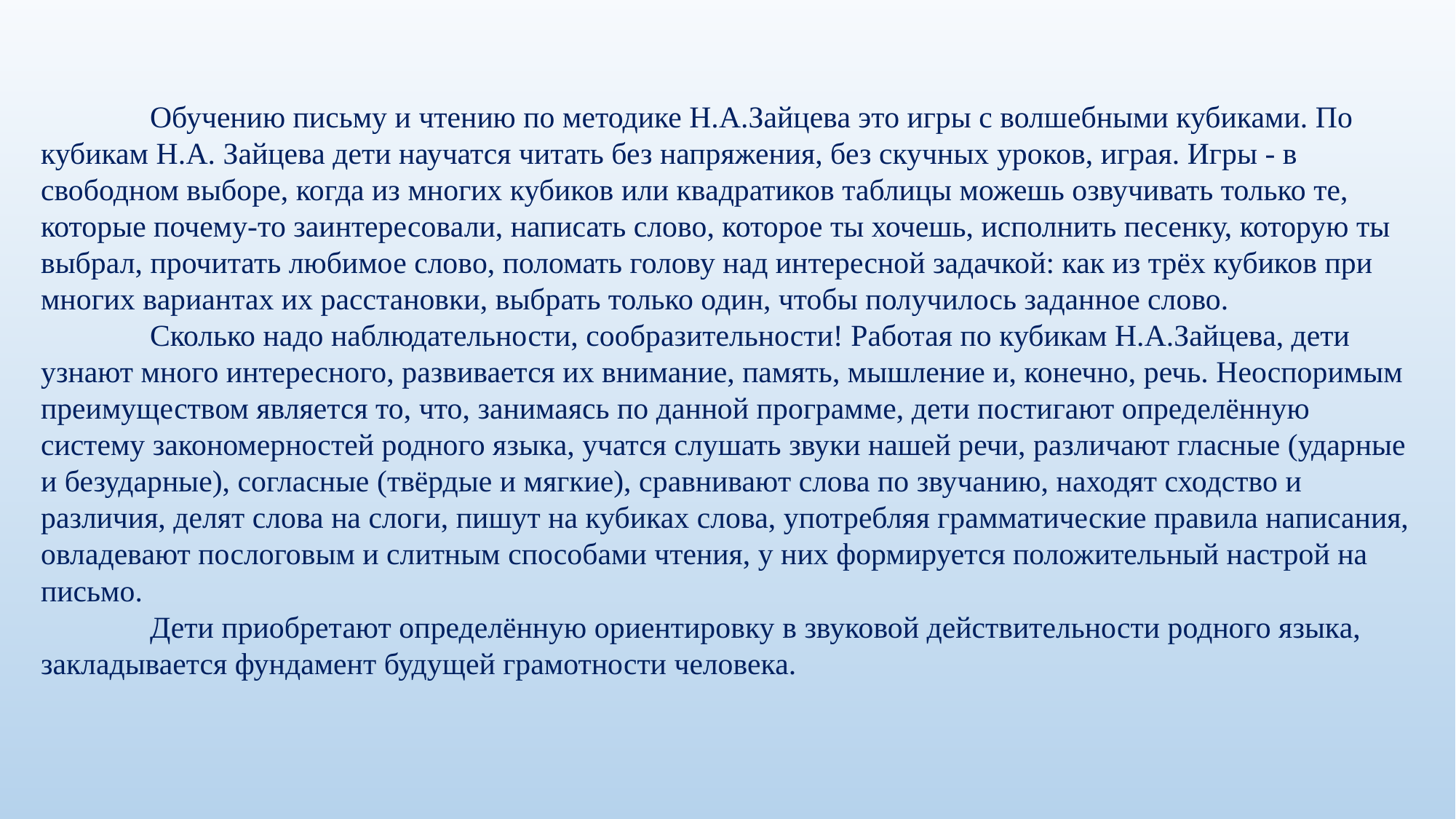

Обучению письму и чтению по методике Н.А.Зайцева это игры с волшебными кубиками. По кубикам Н.А. Зайцева дети научатся читать без напряжения, без скучных уроков, играя. Игры - в свободном выборе, когда из многих кубиков или квадратиков таблицы можешь озвучивать только те, которые почему-то заинтересовали, написать слово, которое ты хочешь, исполнить песенку, которую ты выбрал, прочитать любимое слово, поломать голову над интересной задачкой: как из трёх кубиков при многих вариантах их расстановки, выбрать только один, чтобы получилось заданное слово.
 	Сколько надо наблюдательности, сообразительности! Работая по кубикам Н.А.Зайцева, дети узнают много интересного, развивается их внимание, память, мышление и, конечно, речь. Неоспоримым преимуществом является то, что, занимаясь по данной программе, дети постигают определённую систему закономерностей родного языка, учатся слушать звуки нашей речи, различают гласные (ударные и безударные), согласные (твёрдые и мягкие), сравнивают слова по звучанию, находят сходство и различия, делят слова на слоги, пишут на кубиках слова, употребляя грамматические правила написания, овладевают послоговым и слитным способами чтения, у них формируется положительный настрой на письмо.
 	Дети приобретают определённую ориентировку в звуковой действительности родного языка, закладывается фундамент будущей грамотности человека.